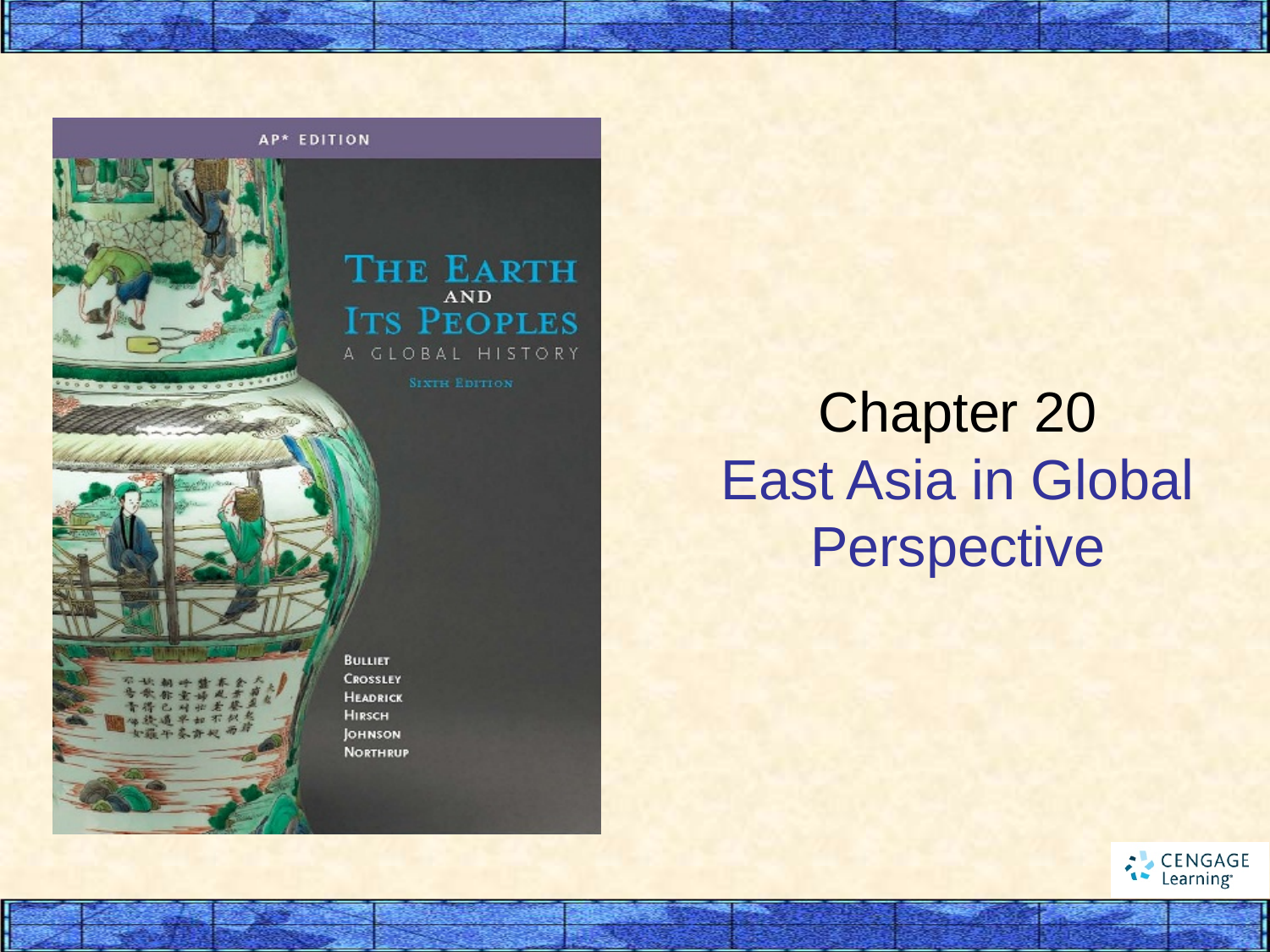

# Chapter 20 East Asia in Global Perspective